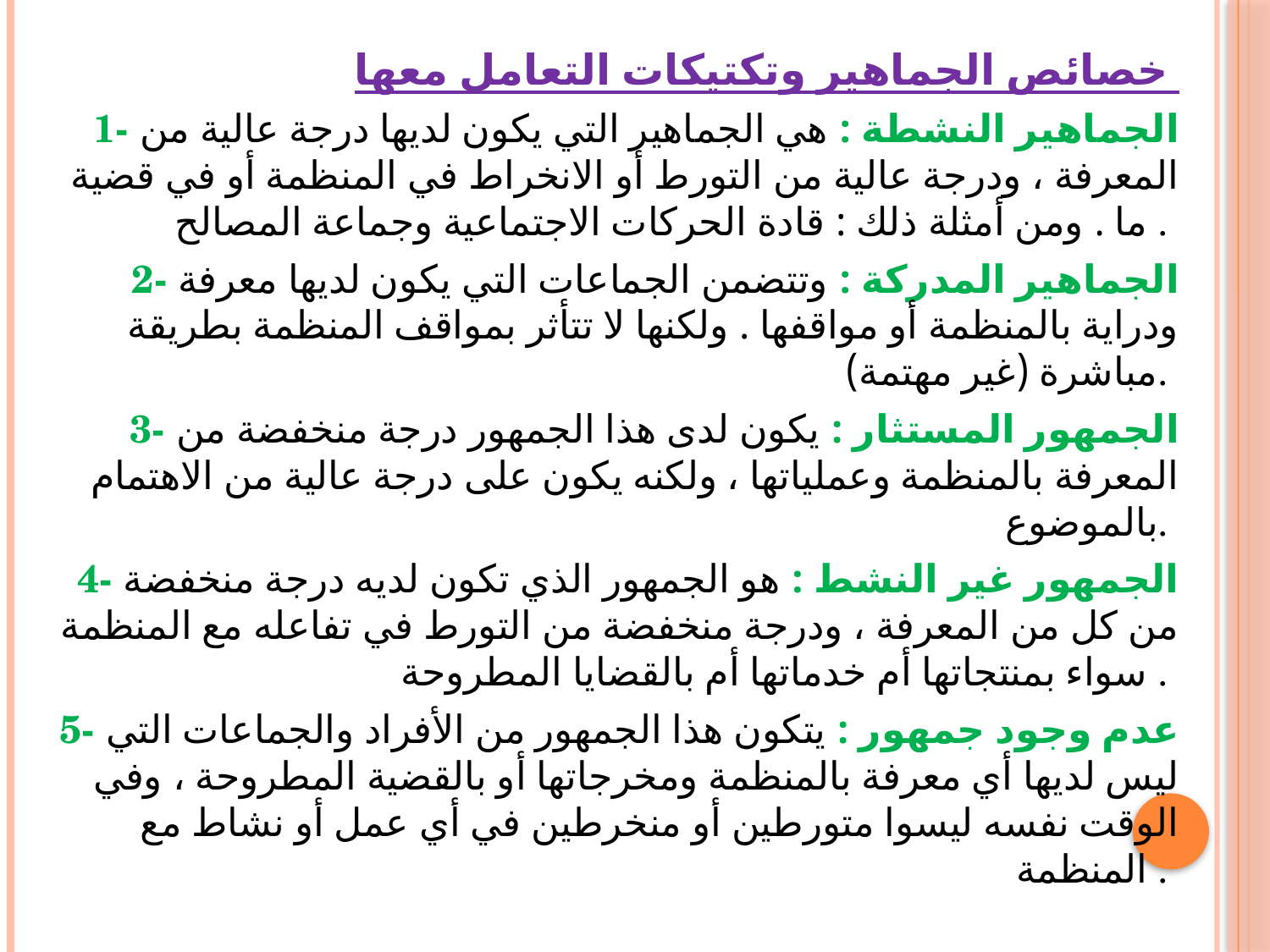

خصائص الجماهير وتكتيكات التعامل معها
1- الجماهير النشطة : هي الجماهير التي يكون لديها درجة عالية من المعرفة ، ودرجة عالية من التورط أو الانخراط في المنظمة أو في قضية ما . ومن أمثلة ذلك : قادة الحركات الاجتماعية وجماعة المصالح .
2- الجماهير المدركة : وتتضمن الجماعات التي يكون لديها معرفة ودراية بالمنظمة أو مواقفها . ولكنها لا تتأثر بمواقف المنظمة بطريقة مباشرة (غير مهتمة).
3- الجمهور المستثار : يكون لدى هذا الجمهور درجة منخفضة من المعرفة بالمنظمة وعملياتها ، ولكنه يكون على درجة عالية من الاهتمام بالموضوع.
4- الجمهور غير النشط : هو الجمهور الذي تكون لديه درجة منخفضة من كل من المعرفة ، ودرجة منخفضة من التورط في تفاعله مع المنظمة سواء بمنتجاتها أم خدماتها أم بالقضايا المطروحة .
5- عدم وجود جمهور : يتكون هذا الجمهور من الأفراد والجماعات التي ليس لديها أي معرفة بالمنظمة ومخرجاتها أو بالقضية المطروحة ، وفي الوقت نفسه ليسوا متورطين أو منخرطين في أي عمل أو نشاط مع المنظمة .